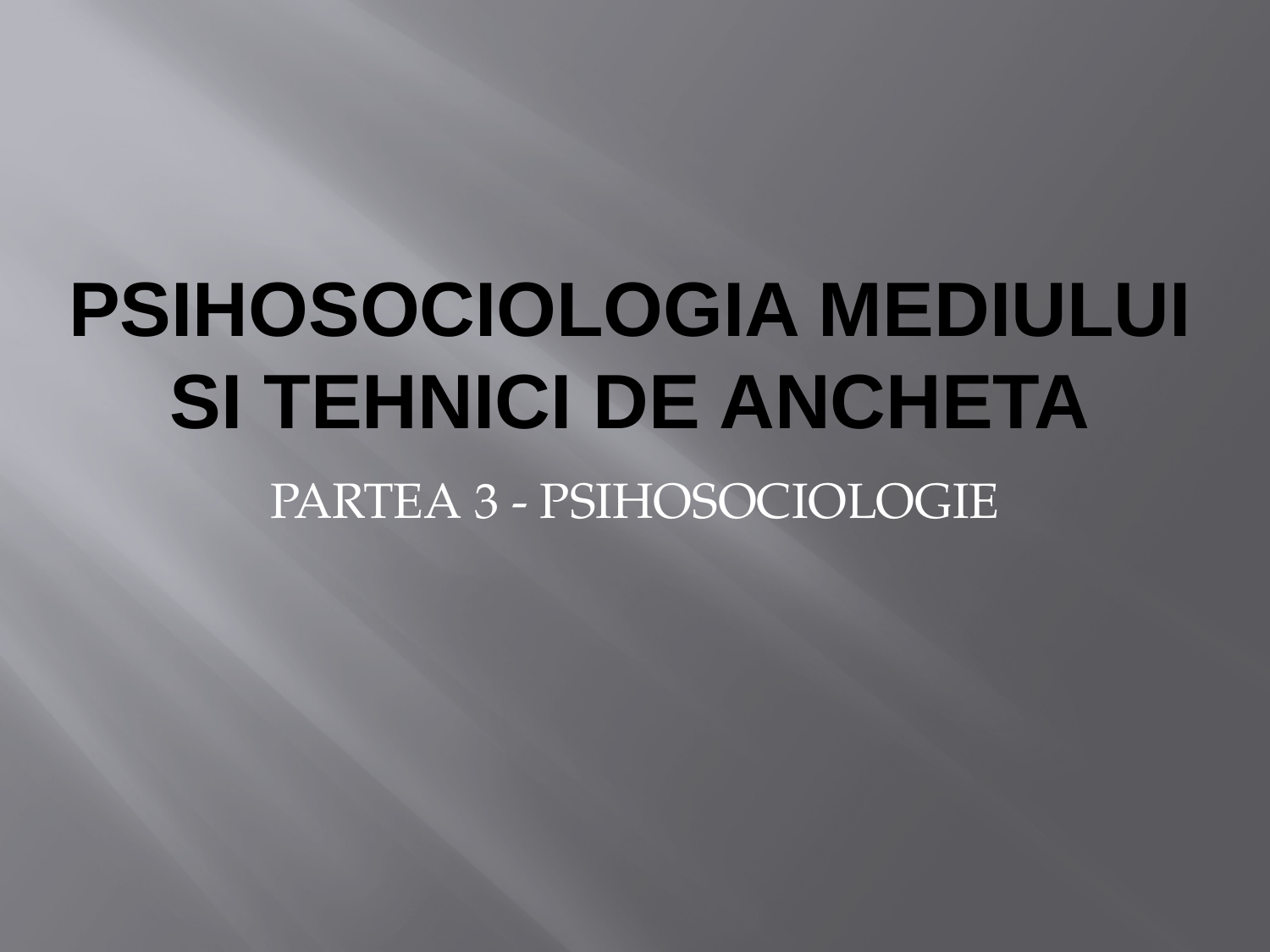

# PSIHOSOCIOLOGIA MEDIULUI SI TEHNICI DE ANCHETA
PARTEA 3 - PSIHOSOCIOLOGIE